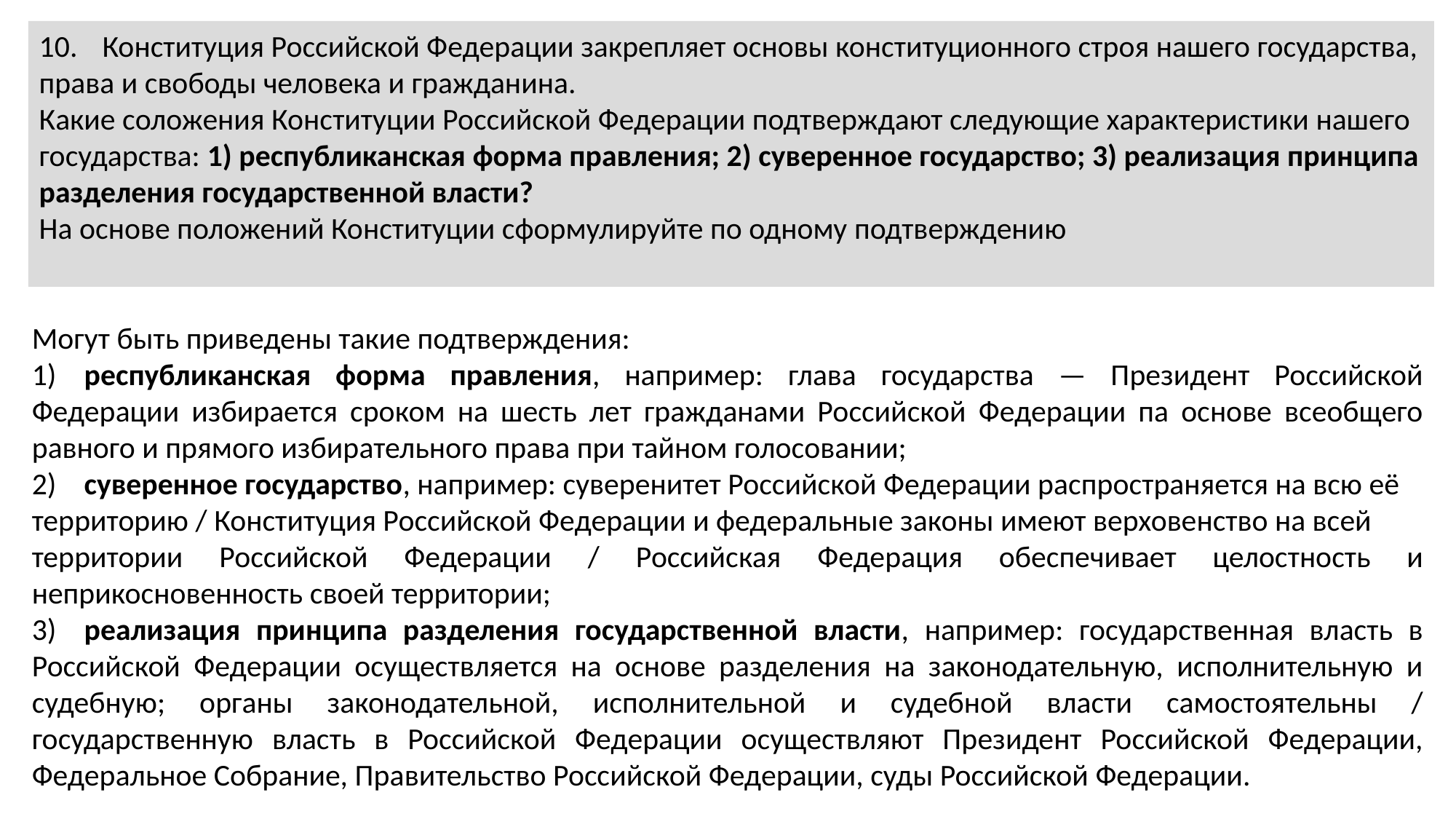

10.	Конституция Российской Федерации закрепляет основы конституционного строя нашего государства, права и свободы человека и гражданина.
Какие соложения Конституции Российской Федерации подтверждают следующие характеристики нашего государства: 1) республиканская форма правления; 2) суверенное государство; 3) реализация принципа разделения государственной власти?
На основе положений Конституции сформулируйте по одному подтверждению

Могут быть приведены такие подтверждения:
1)	республиканская форма правления, например: глава государства — Президент Российской Федерации избирается сроком на шесть лет гражданами Российской Федерации па основе всеобщего равного и прямого избирательного права при тайном голосовании;
2)	суверенное государство, например: суверенитет Российской Федерации распространяется на всю её
территорию / Конституция Российской Федерации и федеральные законы имеют верховенство на всей
территории Российской Федерации / Российская Федерация обеспечивает целостность и неприкосновенность своей территории;
3)	реализация принципа разделения государственной власти, например: государственная власть в Российской Федерации осуществляется на основе разделения на законодательную, исполнительную и судебную; органы законодательной, исполнительной и судебной власти самостоятельны / государственную власть в Российской Федерации осуществляют Президент Российской Федерации, Федеральное Собрание, Правительство Российской Федерации, суды Российской Федерации.